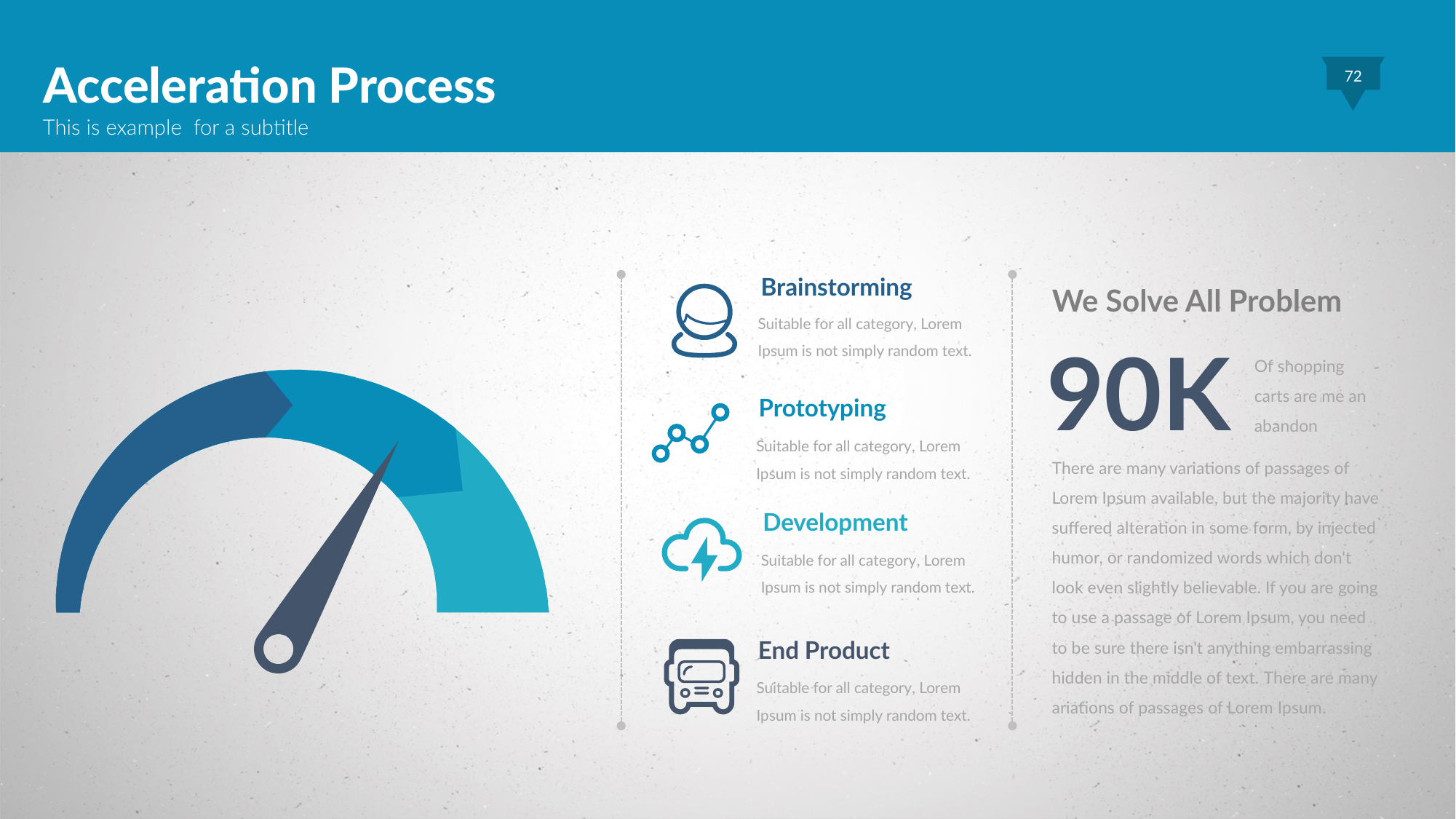

Acceleration Process
This is example  for a subtitle

72
Suitable for all category, Lorem Ipsum is not simply random text.
Brainstorming
We Solve All Problem

90K
Of shopping carts are me an abandon

Prototyping
Suitable for all category, Lorem Ipsum is not simply random text.

There are many variations of passages of Lorem Ipsum available, but the majority have suffered alteration in some form, by injected humor, or randomized words which don't look even slightly believable. If you are going to use a passage of Lorem Ipsum, you need to be sure there isn't anything embarrassing hidden in the middle of text. There are many ariations of passages of Lorem Ipsum.
Development
Suitable for all category, Lorem Ipsum is not simply random text.

End Product
Suitable for all category, Lorem Ipsum is not simply random text.